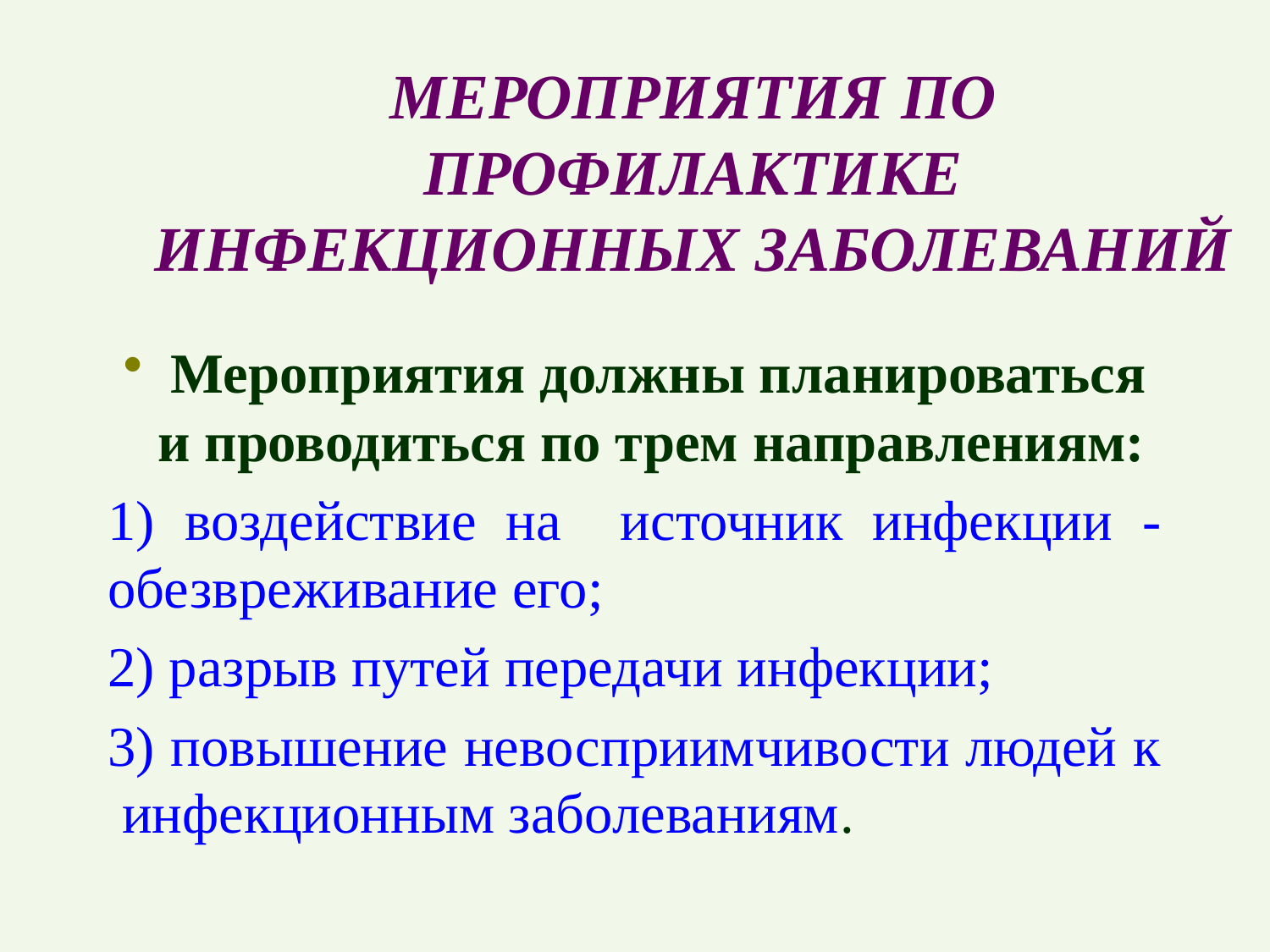

# МЕРОПРИЯТИЯ ПО ПРОФИЛАКТИКЕ ИНФЕКЦИОННЫХ ЗАБОЛЕВАНИЙ
Мероприятия должны планироваться и проводиться по трем направлениям:
1) воздействие на  источник инфекции - обезвреживание его;
2) разрыв путей передачи инфекции;
3) повышение невосприимчивости людей к  инфекционным заболеваниям.